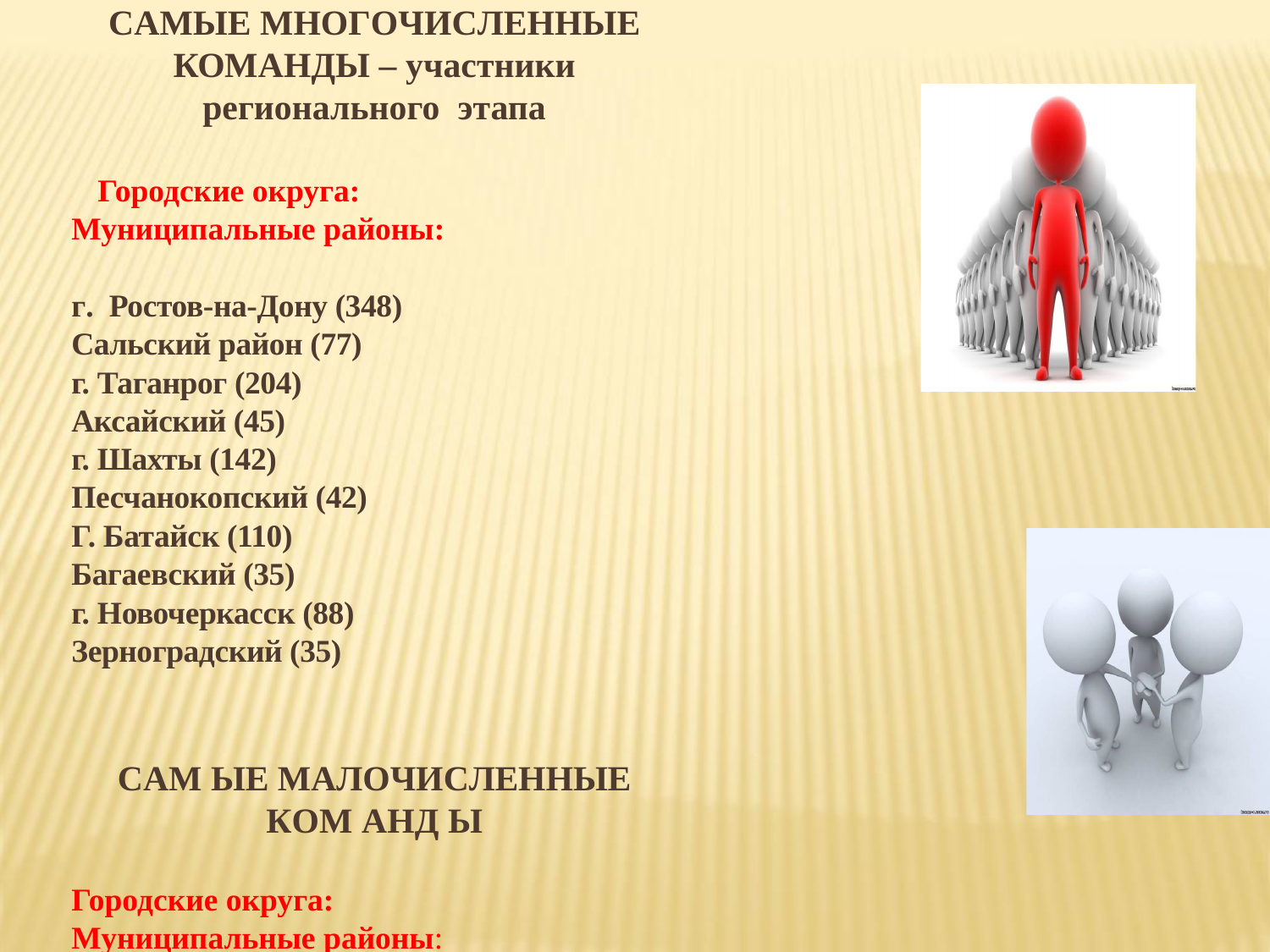

САМЫЕ МНОГОЧИСЛЕННЫЕ КОМАНДЫ – участники регионального  этапа

    Городские округа:                         Муниципальные районы:

г.  Ростов-на-Дону (348)                  Сальский район (77)
г. Таганрог (204)                               Аксайский (45)
г. Шахты (142)                                   Песчанокопский (42)
Г. Батайск (110)                                Багаевский (35)
г. Новочеркасск (88)                        Зерноградский (35)

САМ ЫЕ МАЛОЧИСЛЕННЫЕ КОМ АНД Ы

Городские округа:                            Муниципальные районы:

г. Донецк (8)                                Усть-Донецкий,(1), Советский  (1)
                                                       Чертковский (2), Шолоховский  (2)
                                                       Дубовский (3),Пролетарский (3),
                                                       Тарасовский (3).